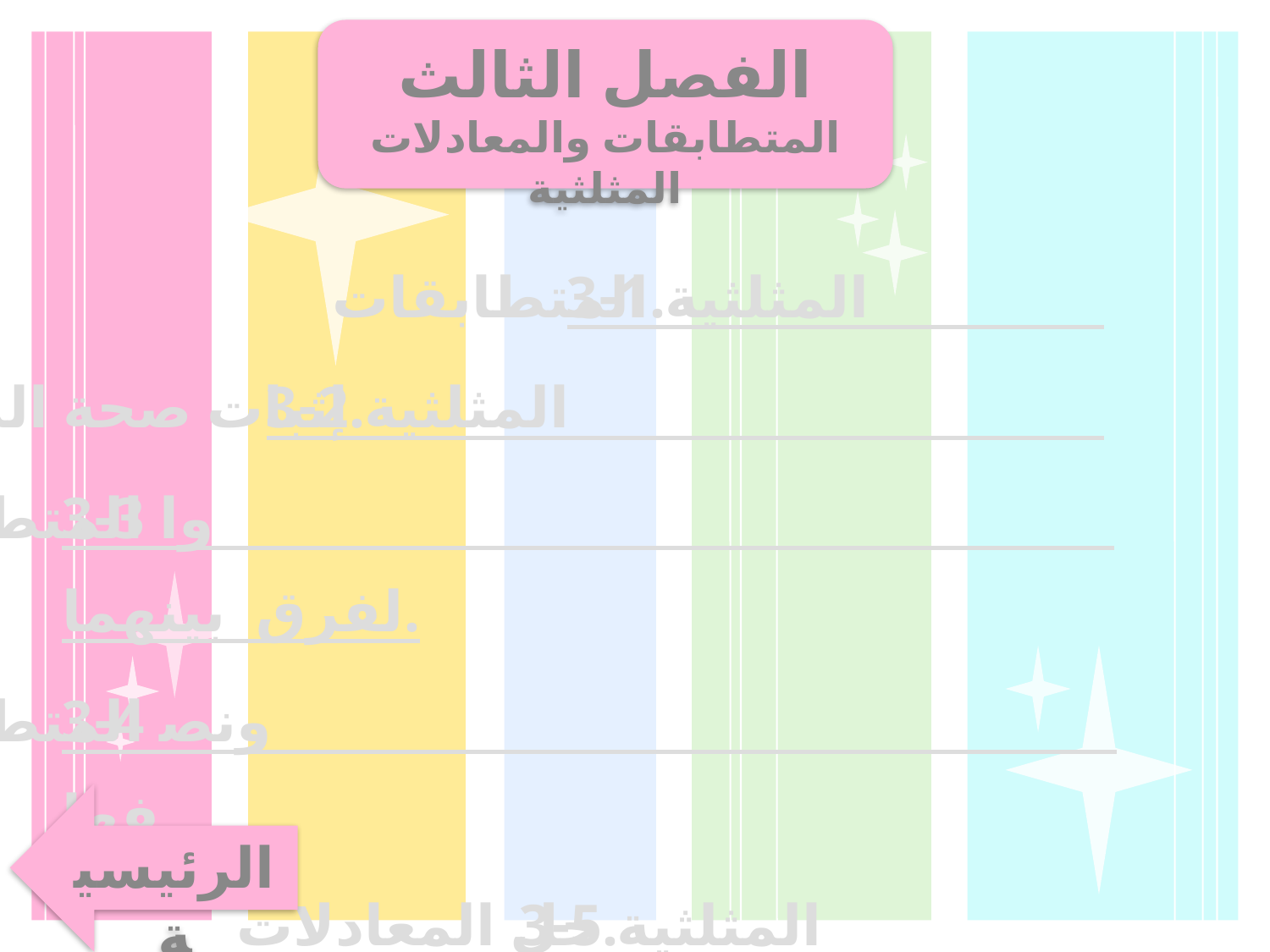

الفصل الثالث
المتطابقات والمعادلات المثلثية
3-1 المتطابقات المثلثية.
3-2 إثبات صحة المتطابقات المثلثية.
3-3 المتطابقات المثلثية لمجموع زاويتين والفرق بينهما.
3-4 المتطابقات المثلثية لضعف الزاوية ونصفها.
3-5 حل المعادلات المثلثية.
الرئيسية